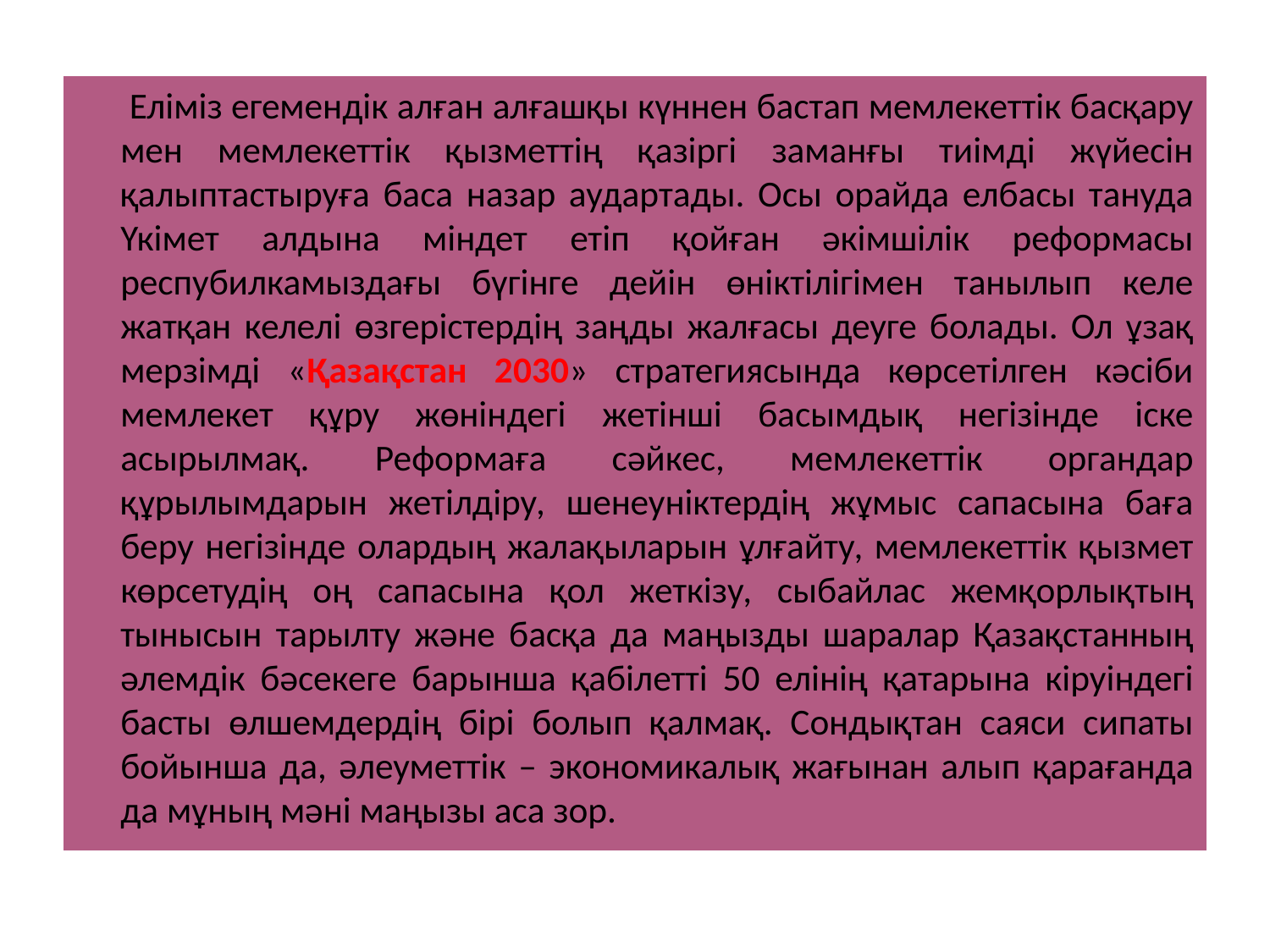

Еліміз егемендік алған алғашқы күннен бастап мемлекеттік басқару мен мемлекеттік қызметтің қазіргі заманғы тиімді жүйесін қалыптастыруға баса назар аудартады. Осы орайда елбасы тануда Үкімет алдына міндет етіп қойған әкімшілік реформасы респубилкамыздағы бүгінге дейін өніктілігімен танылып келе жатқан келелі өзгерістердің заңды жалғасы деуге болады. Ол ұзақ мерзімді «Қазақстан 2030» стратегиясында көрсетілген кәсіби мемлекет құру жөніндегі жетінші басымдық негізінде іске асырылмақ. Реформаға сәйкес, мемлекеттік органдар құрылымдарын жетілдіру, шенеуніктердің жұмыс сапасына баға беру негізінде олардың жалақыларын ұлғайту, мемлекеттік қызмет көрсетудің оң сапасына қол жеткізу, сыбайлас жемқорлықтың тынысын тарылту және басқа да маңызды шаралар Қазақстанның әлемдік бәсекеге барынша қабілетті 50 елінің қатарына кіруіндегі басты өлшемдердің бірі болып қалмақ. Сондықтан саяси сипаты бойынша да, әлеуметтік – экономикалық жағынан алып қарағанда да мұның мәні маңызы аса зор.